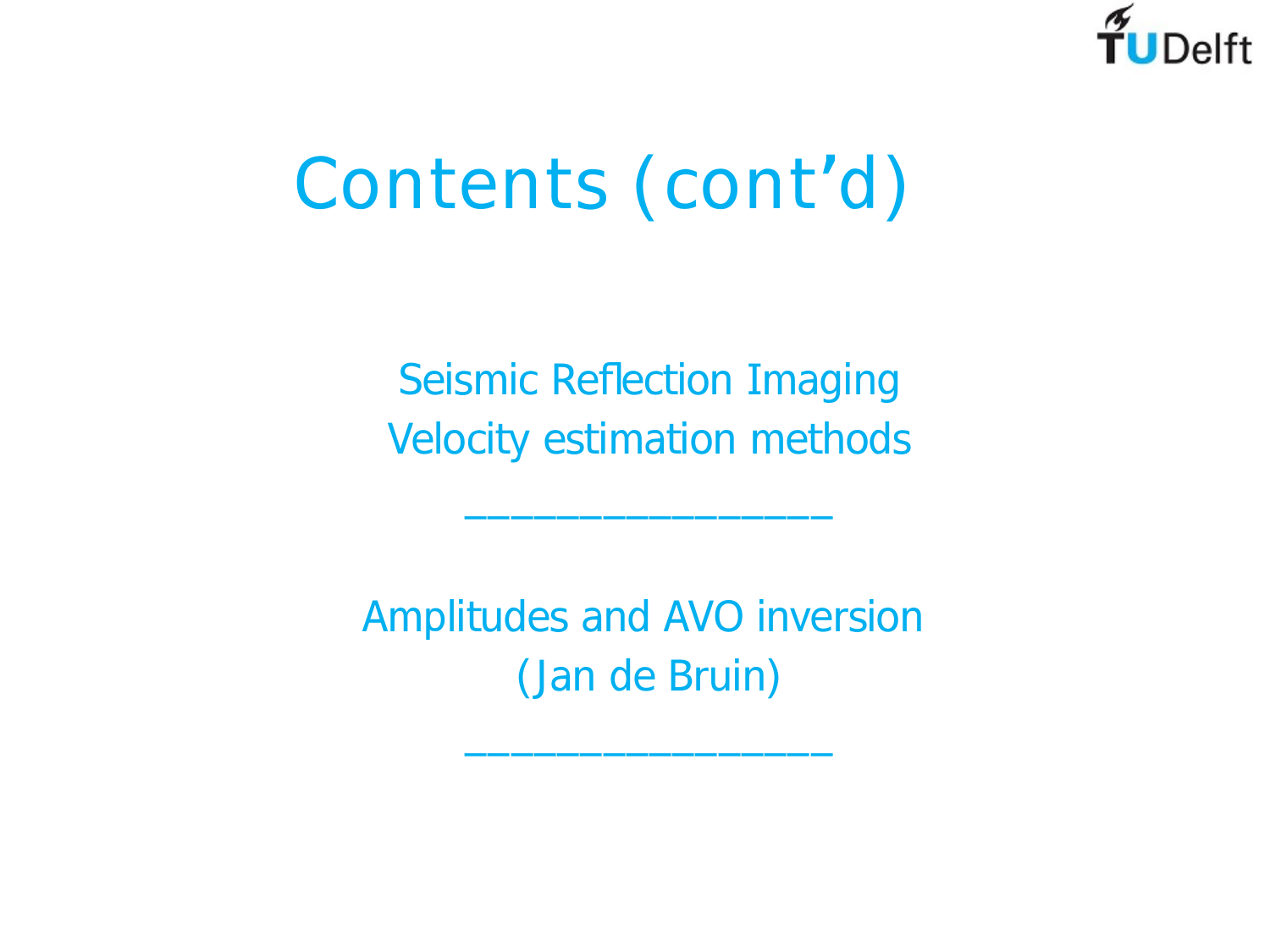

# Contents (cont’d)
Seismic Reflection Imaging
Velocity estimation methods
________________

Amplitudes and AVO inversion
(Jan de Bruin)
________________